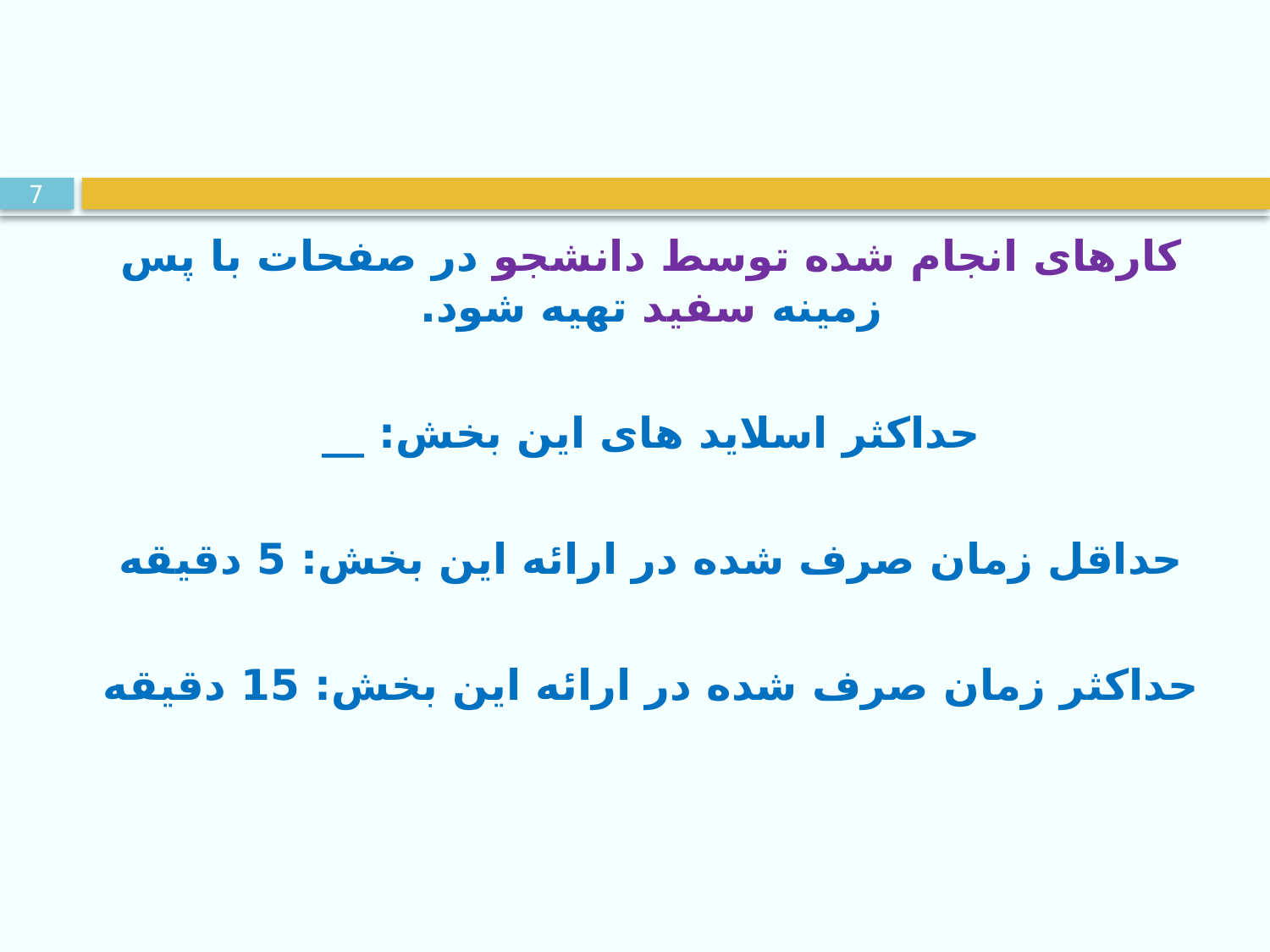

#
7
کارهای انجام شده توسط دانشجو در صفحات با پس زمینه سفید تهیه شود.

حداکثر اسلاید های این بخش: __

حداقل زمان صرف شده در ارائه این بخش: 5 دقیقه

حداکثر زمان صرف شده در ارائه این بخش: 15 دقیقه